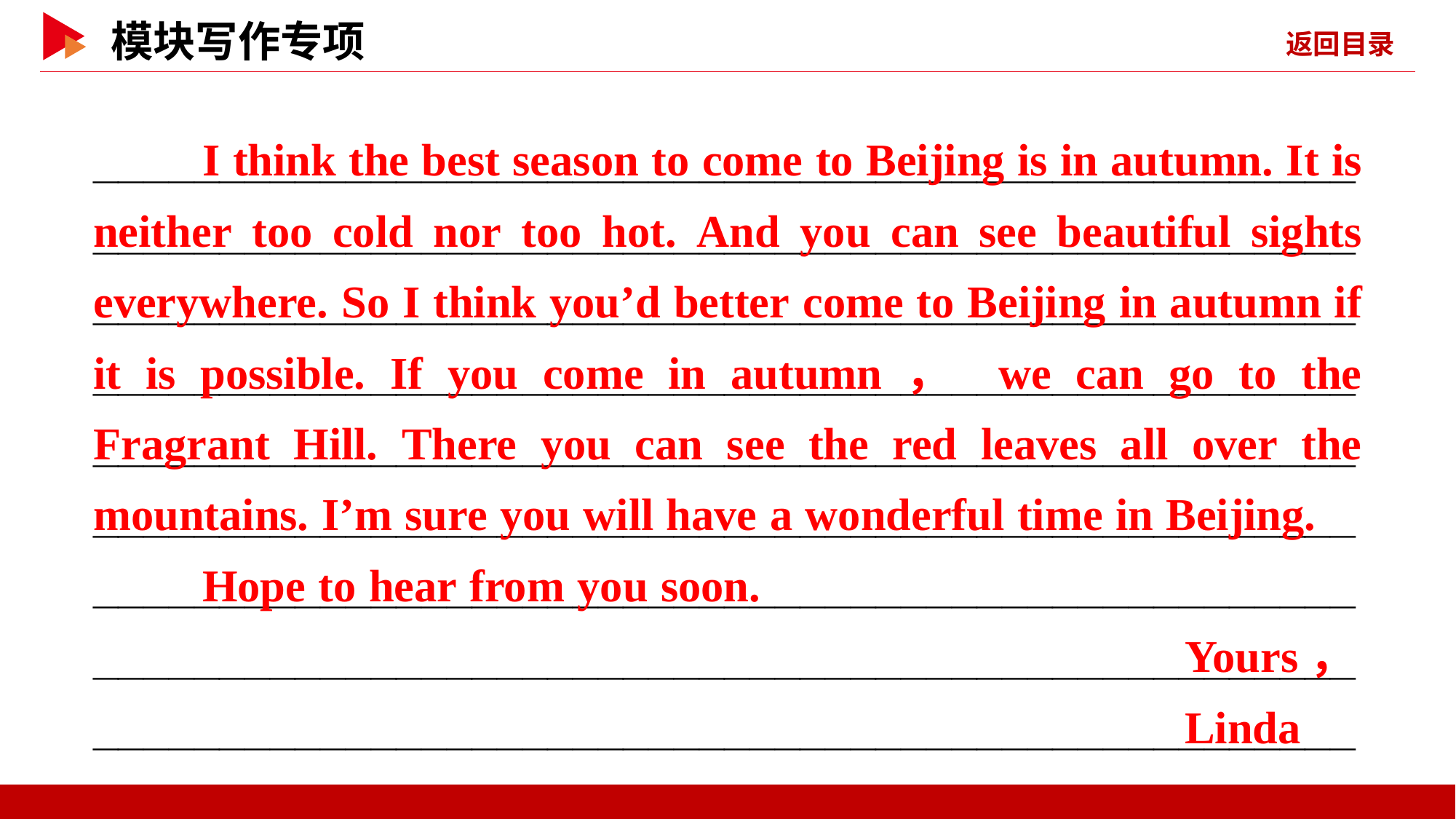

I think the best season to come to Beijing is in autumn. It is neither too cold nor too hot. And you can see beautiful sights everywhere. So I think you’d better come to Beijing in autumn if it is possible. If you come in autumn， we can go to the Fragrant Hill. There you can see the red leaves all over the mountains. I’m sure you will have a wonderful time in Beijing.
	Hope to hear from you soon.
										Yours，
										Linda
_______________________________________________________________________________________________________________________________________________________________________________________________________________________________________________________________________________________________________________________________________________________________________________________________________________________________________________________________________________________________________________